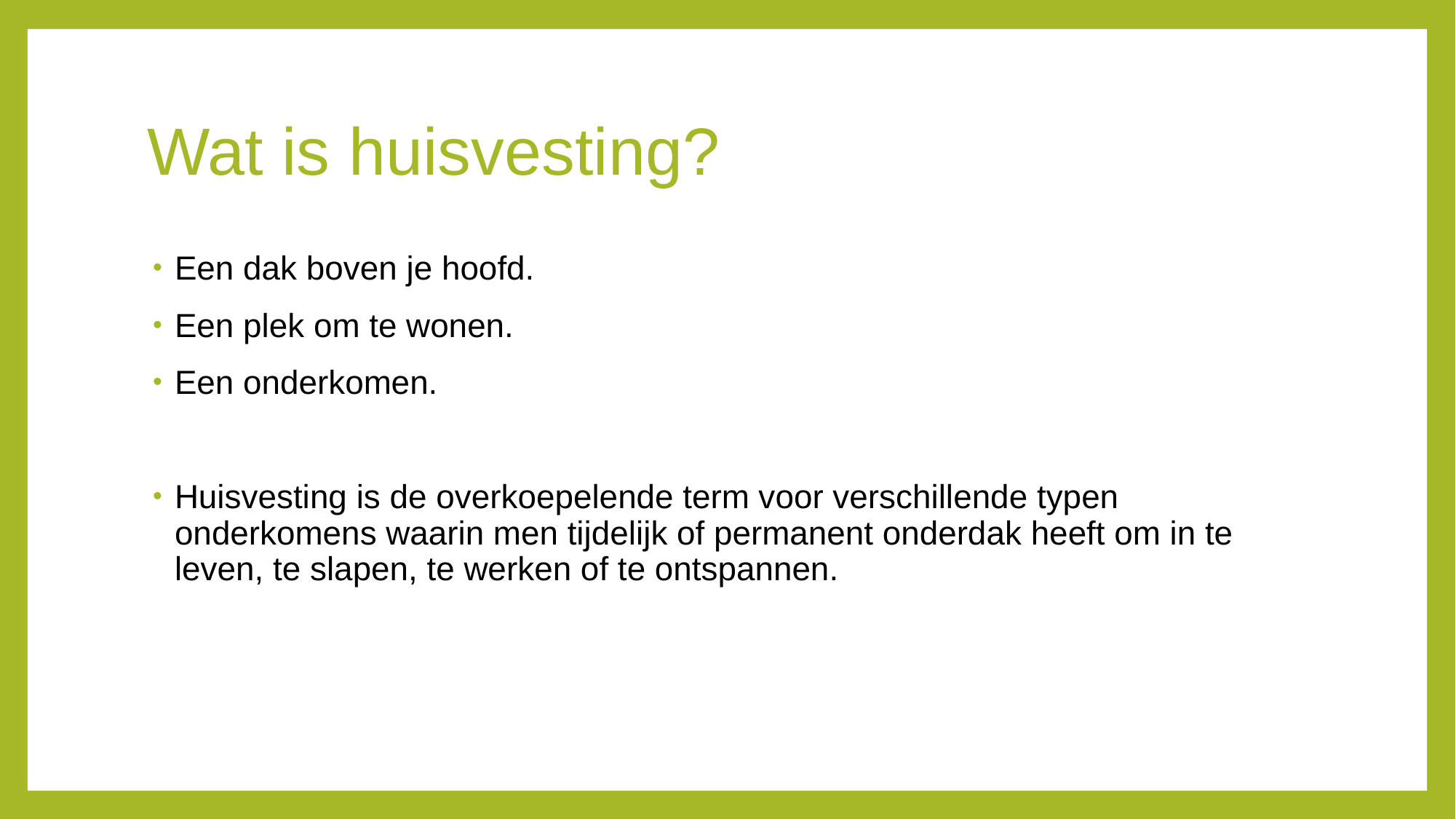

# Wat is huisvesting?
Een dak boven je hoofd.
Een plek om te wonen.
Een onderkomen.

Huisvesting is de overkoepelende term voor verschillende typen onderkomens waarin men tijdelijk of permanent onderdak heeft om in te leven, te slapen, te werken of te ontspannen.